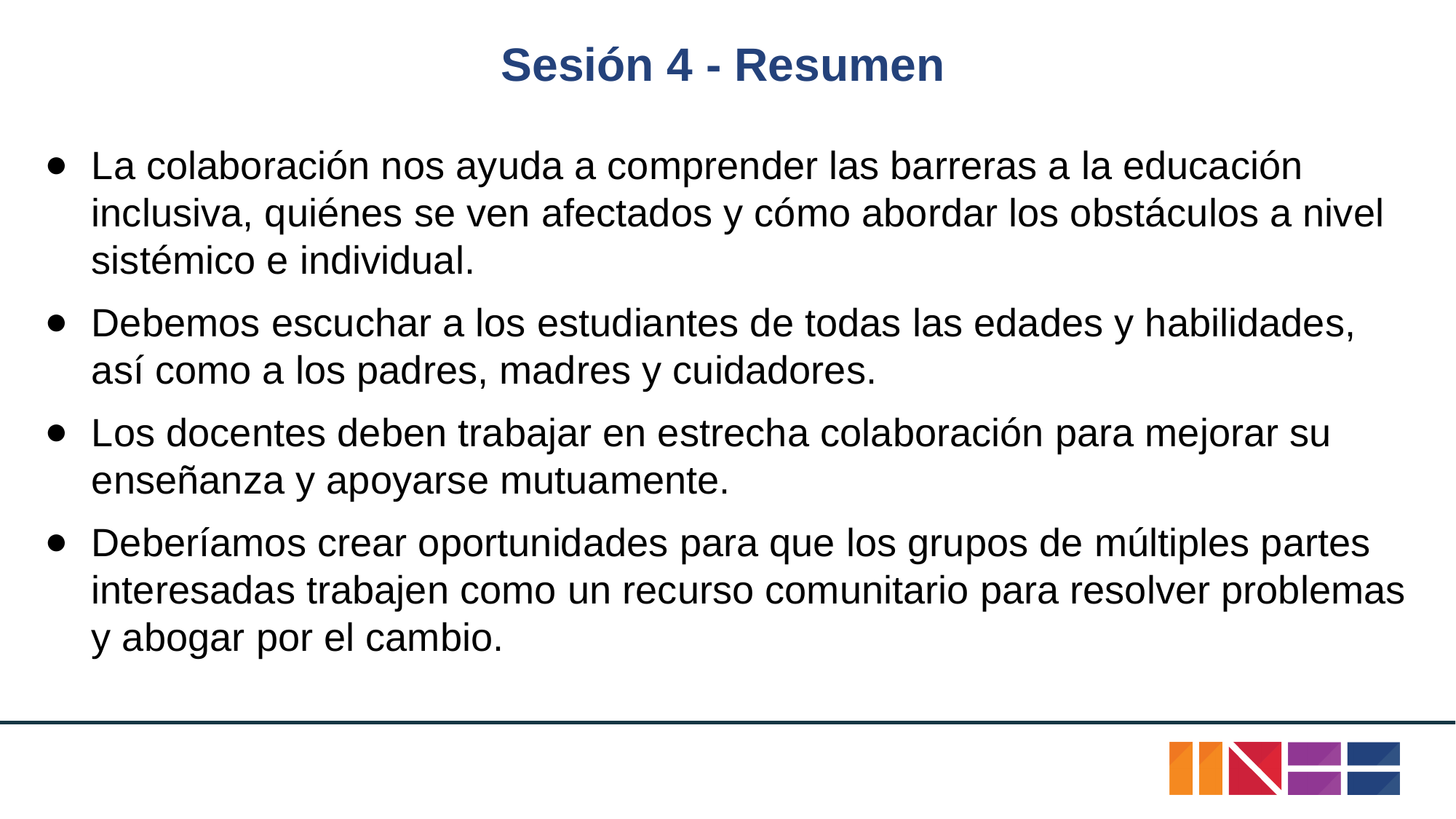

# Sesión 4 - Resumen
La colaboración nos ayuda a comprender las barreras a la educación inclusiva, quiénes se ven afectados y cómo abordar los obstáculos a nivel sistémico e individual.
Debemos escuchar a los estudiantes de todas las edades y habilidades, así como a los padres, madres y cuidadores.
Los docentes deben trabajar en estrecha colaboración para mejorar su enseñanza y apoyarse mutuamente.
Deberíamos crear oportunidades para que los grupos de múltiples partes interesadas trabajen como un recurso comunitario para resolver problemas y abogar por el cambio.